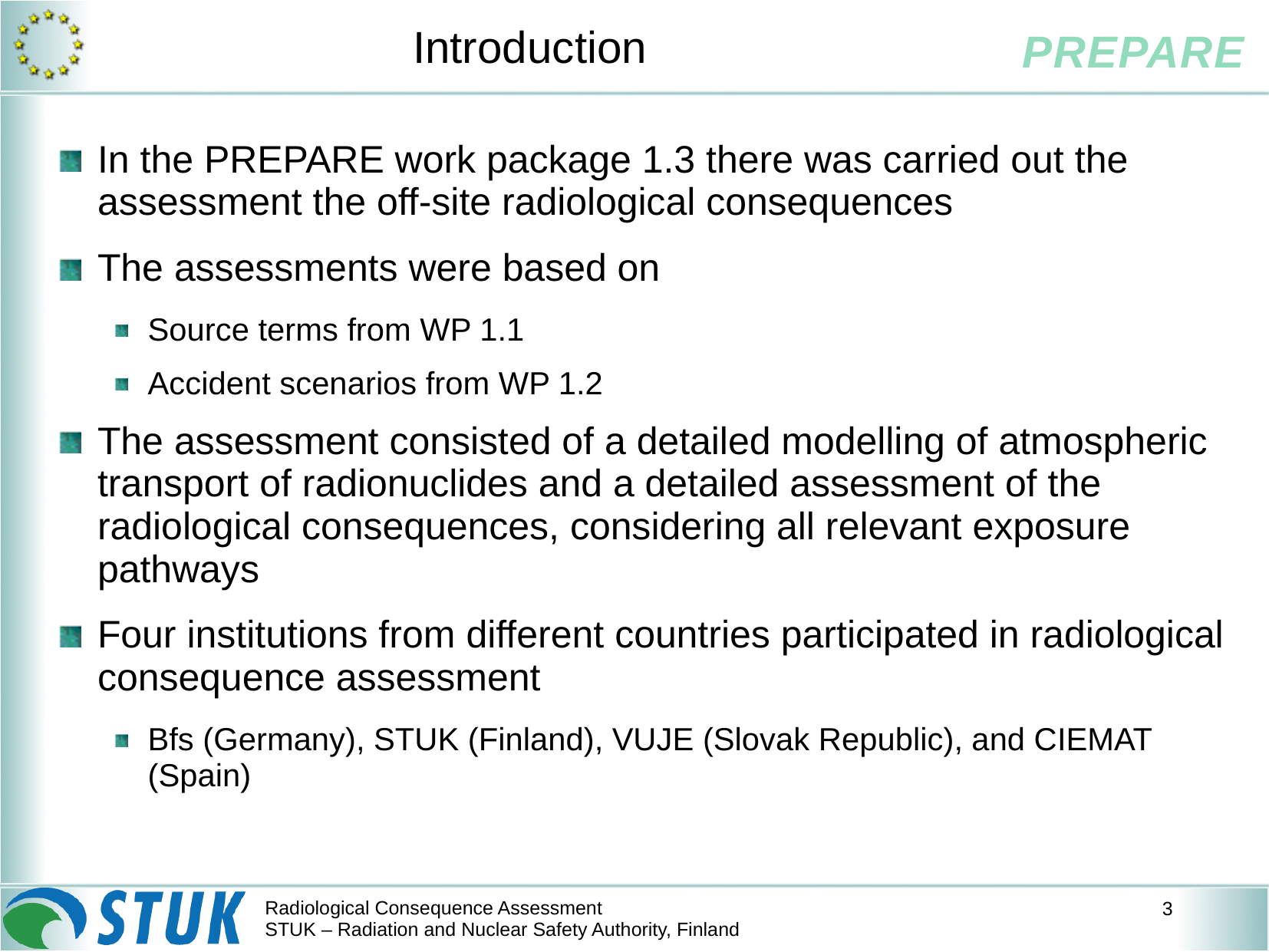

# Introduction
In the PREPARE work package 1.3 there was carried out the assessment the off-site radiological consequences
The assessments were based on
Source terms from WP 1.1
Accident scenarios from WP 1.2
The assessment consisted of a detailed modelling of atmospheric transport of radionuclides and a detailed assessment of the radiological consequences, considering all relevant exposure pathways
Four institutions from different countries participated in radiological consequence assessment
Bfs (Germany), STUK (Finland), VUJE (Slovak Republic), and CIEMAT (Spain)